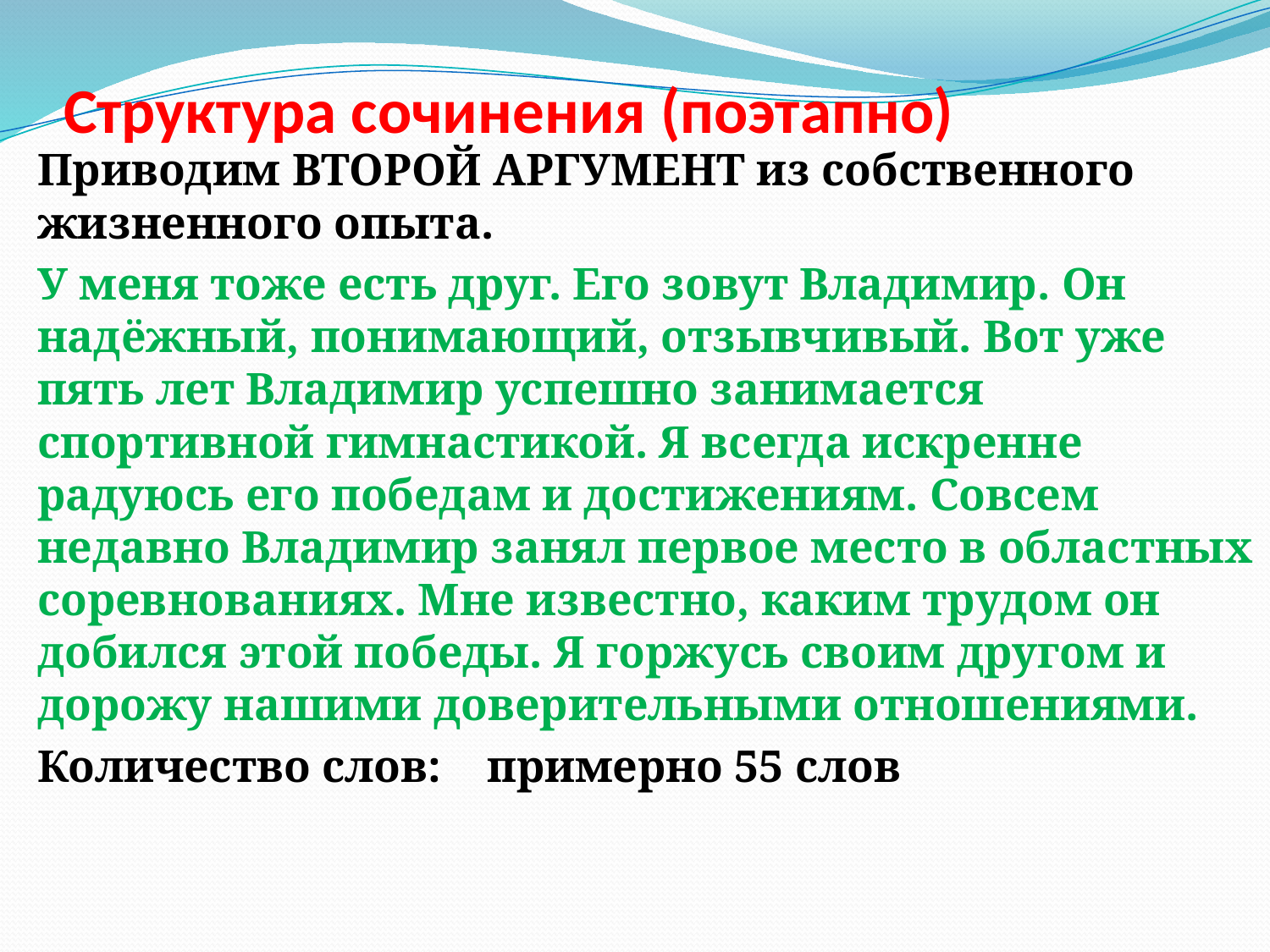

# Структура сочинения (поэтапно)
Приводим ВТОРОЙ АРГУМЕНТ из собственного жизненного опыта.
У меня тоже есть друг. Его зовут Владимир. Он надёжный, понимающий, отзывчивый. Вот уже пять лет Владимир успешно занимается спортивной гимнастикой. Я всегда искренне радуюсь его победам и достижениям. Совсем недавно Владимир занял первое место в областных соревнованиях. Мне известно, каким трудом он добился этой победы. Я горжусь своим другом и дорожу нашими доверительными отношениями.
Количество слов:    примерно 55 слов